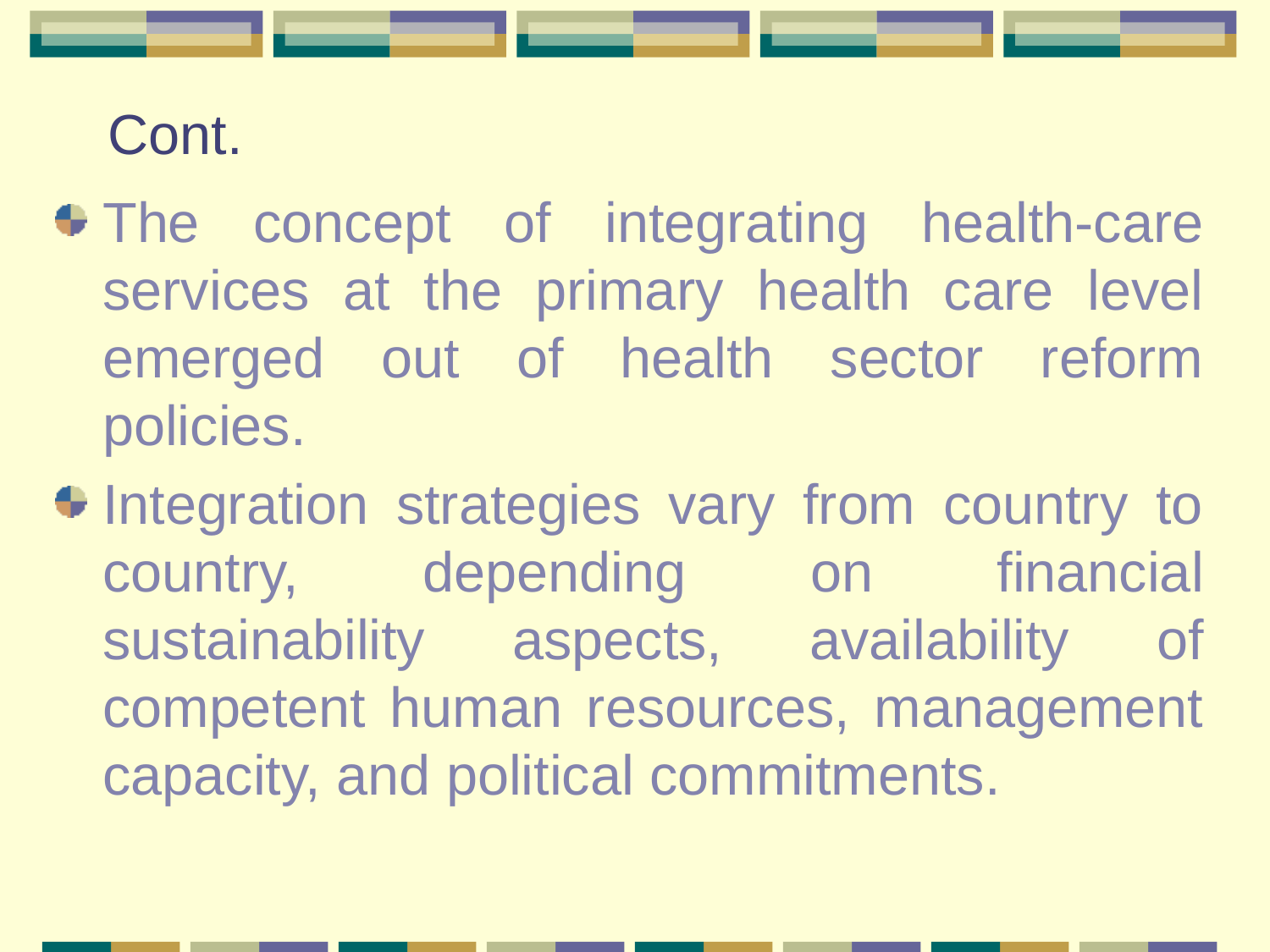

# Cont.
The concept of integrating health-care services at the primary health care level emerged out of health sector reform policies.
Integration strategies vary from country to country, depending on financial sustainability aspects, availability of competent human resources, management capacity, and political commitments.